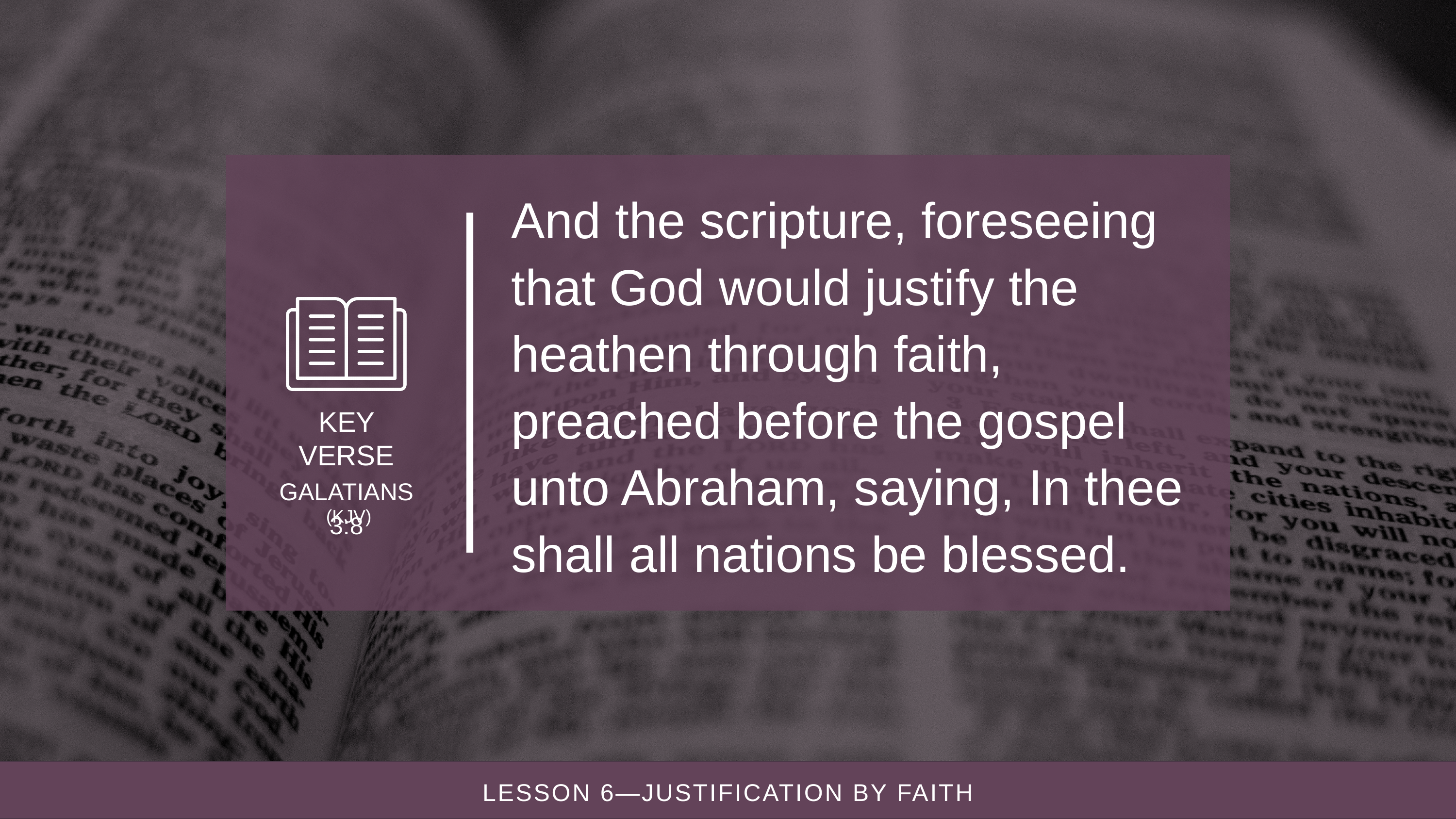

And the scripture, foreseeing that God would justify the heathen through faith, preached before the gospel unto Abraham, saying, In thee shall all nations be blessed.
(KJV)